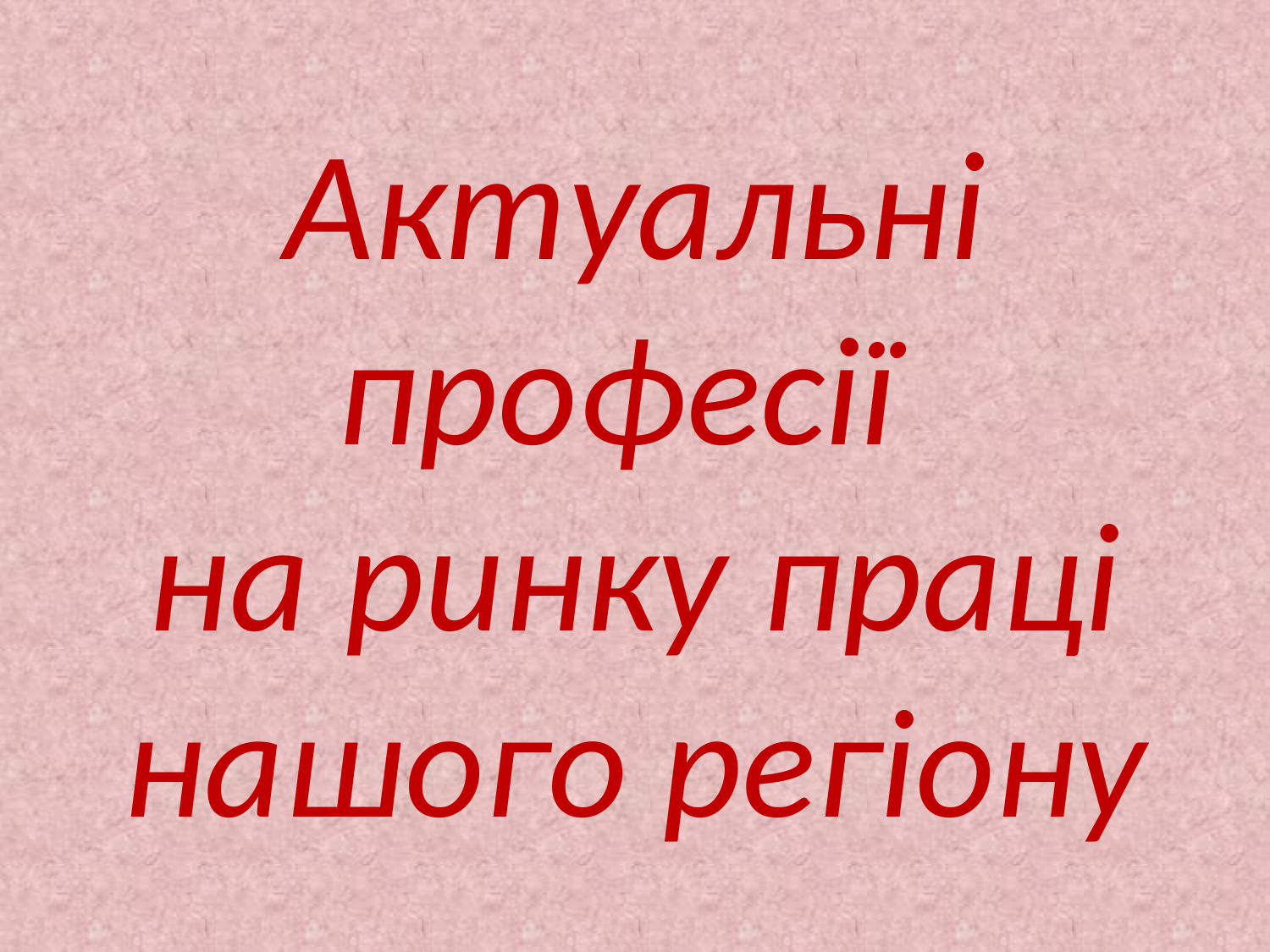

# Актуальні професії на ринку праці нашого регіону